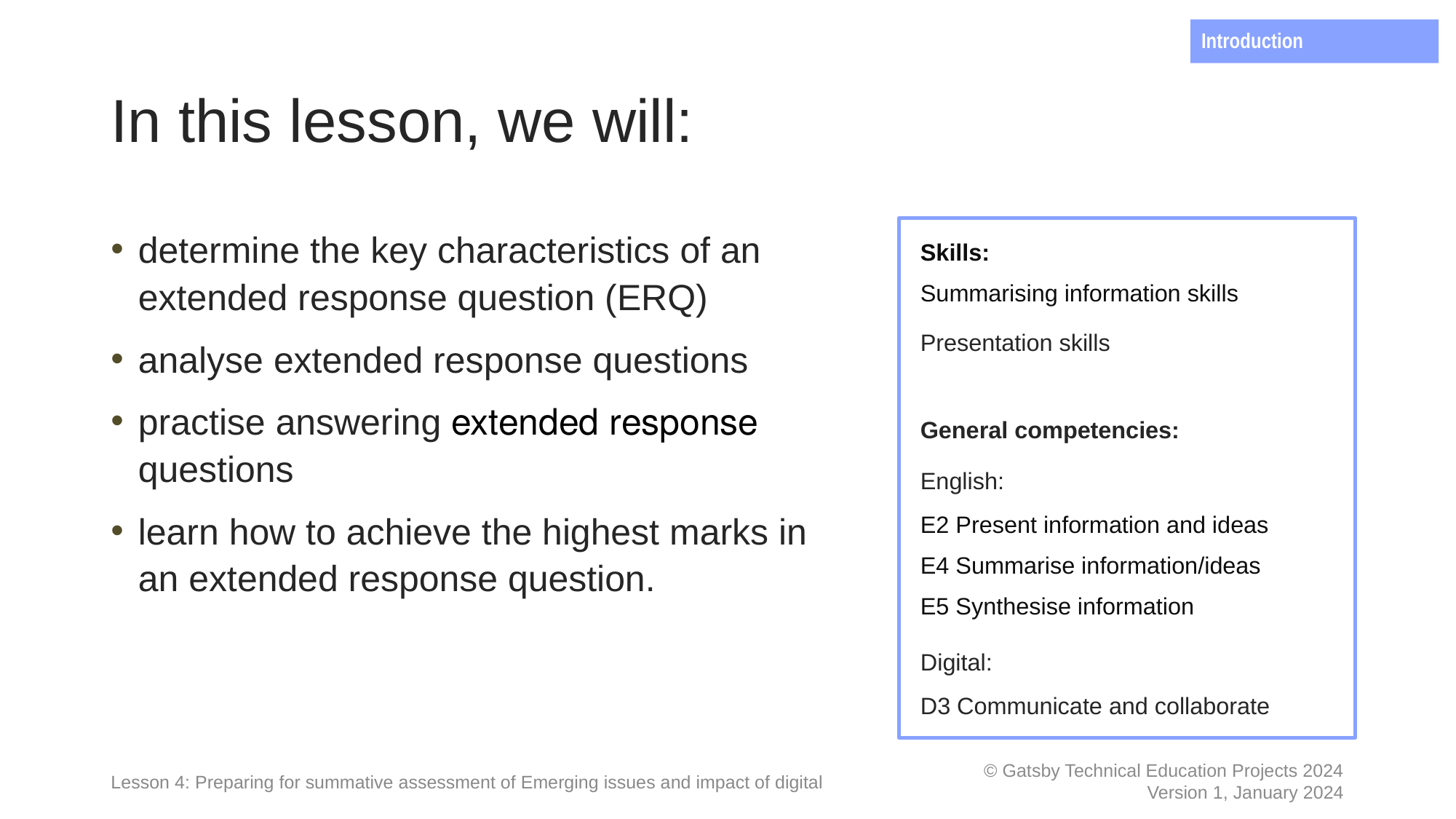

Introduction
# In this lesson, we will:
determine the key characteristics of an extended response question (ERQ)
analyse extended response questions
practise answering extended response questions
learn how to achieve the highest marks in an extended response question.
Skills:
Summarising information skills
Presentation skills

General competencies:
English:
E2 Present information and ideas
E4 Summarise information/ideas
E5 Synthesise information
Digital:
D3 Communicate and collaborate
Lesson 4: Preparing for summative assessment of Emerging issues and impact of digital